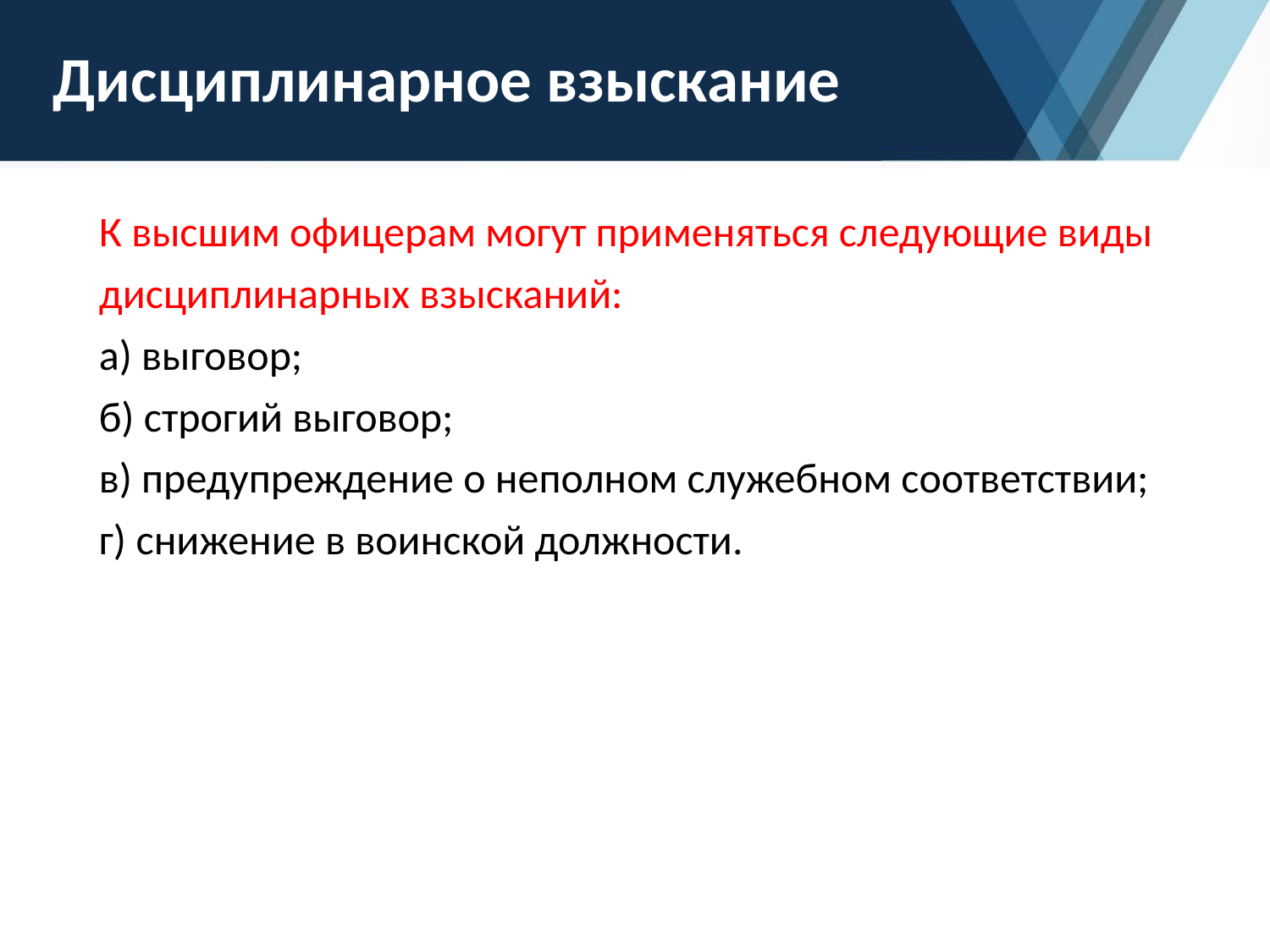

# Дисциплинарное взыскание
К высшим офицерам могут применяться следующие виды дисциплинарных взысканий:
а) выговор;
б) строгий выговор;
в) предупреждение о неполном служебном соответствии;
г) снижение в воинской должности.